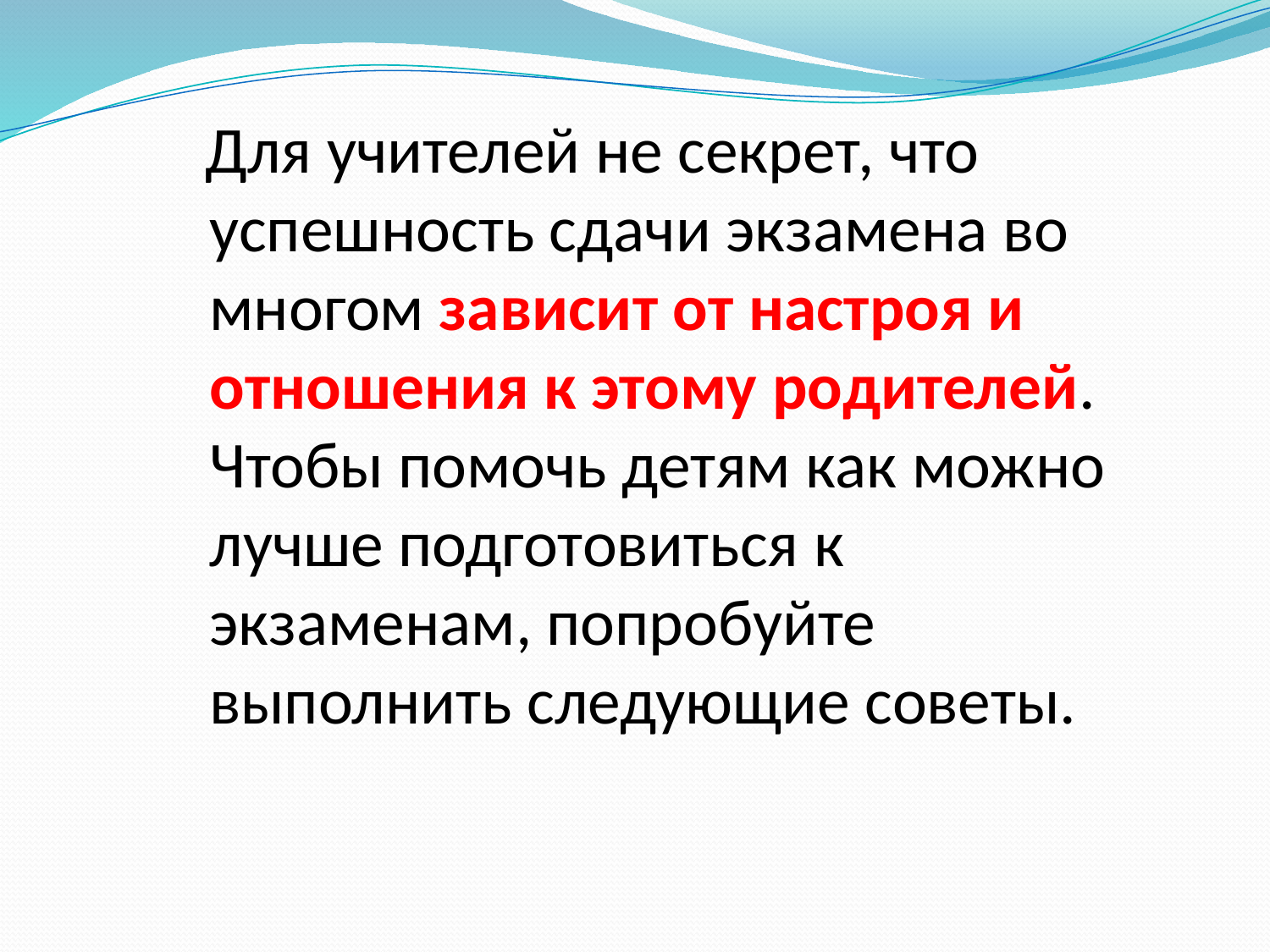

Для учителей не секрет, что успешность сдачи экзамена во многом зависит от настроя и отношения к этому родителей. Чтобы помочь детям как можно лучше подготовиться к экзаменам, попробуйте выполнить следующие советы.